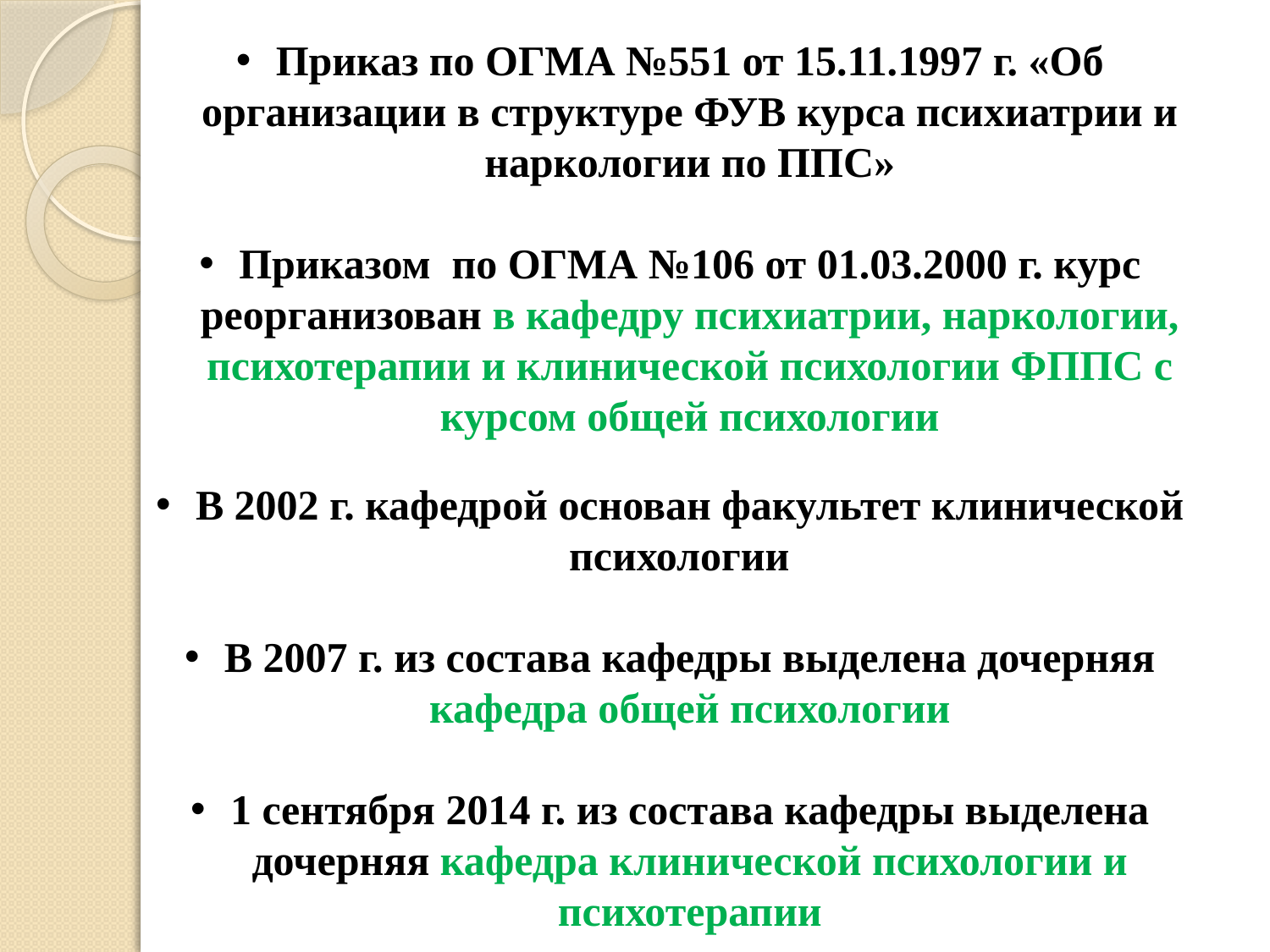

Приказ по ОГМА №551 от 15.11.1997 г. «Об организации в структуре ФУВ курса психиатрии и наркологии по ППС»

Приказом  по ОГМА №106 от 01.03.2000 г. курс реорганизован в кафедру психиатрии, наркологии, психотерапии и клинической психологии ФППС с курсом общей психологии

В 2002 г. кафедрой основан факультет клинической психологии

В 2007 г. из состава кафедры выделена дочерняя кафедра общей психологии

1 сентября 2014 г. из состава кафедры выделена дочерняя кафедра клинической психологии и психотерапии